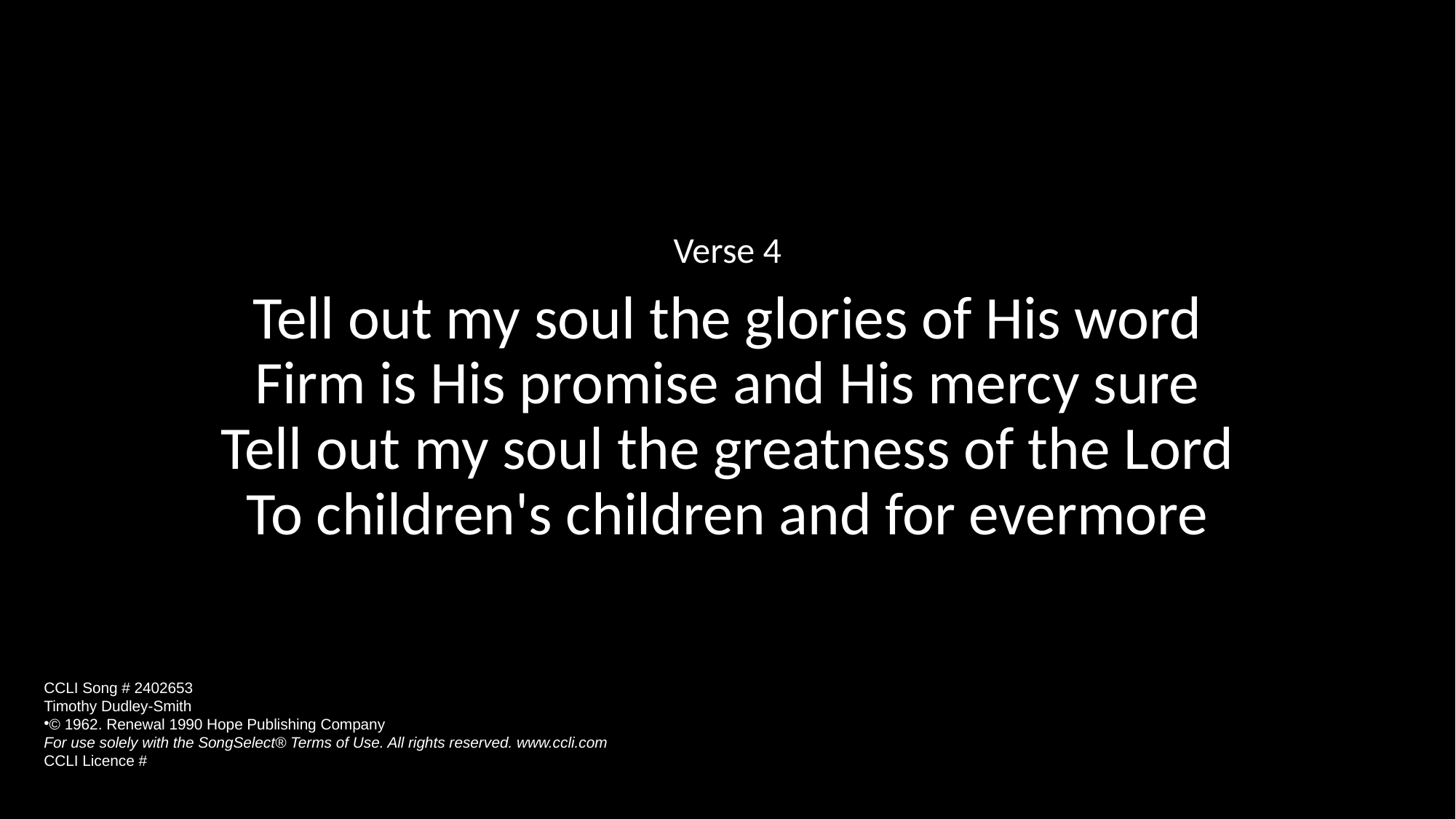

Verse 4
Tell out my soul the glories of His word
Firm is His promise and His mercy sure
Tell out my soul the greatness of the Lord
To children's children and for evermore

CCLI Song # 2402653
Timothy Dudley-Smith
© 1962. Renewal 1990 Hope Publishing Company
For use solely with the SongSelect® Terms of Use. All rights reserved. www.ccli.com
CCLI Licence #